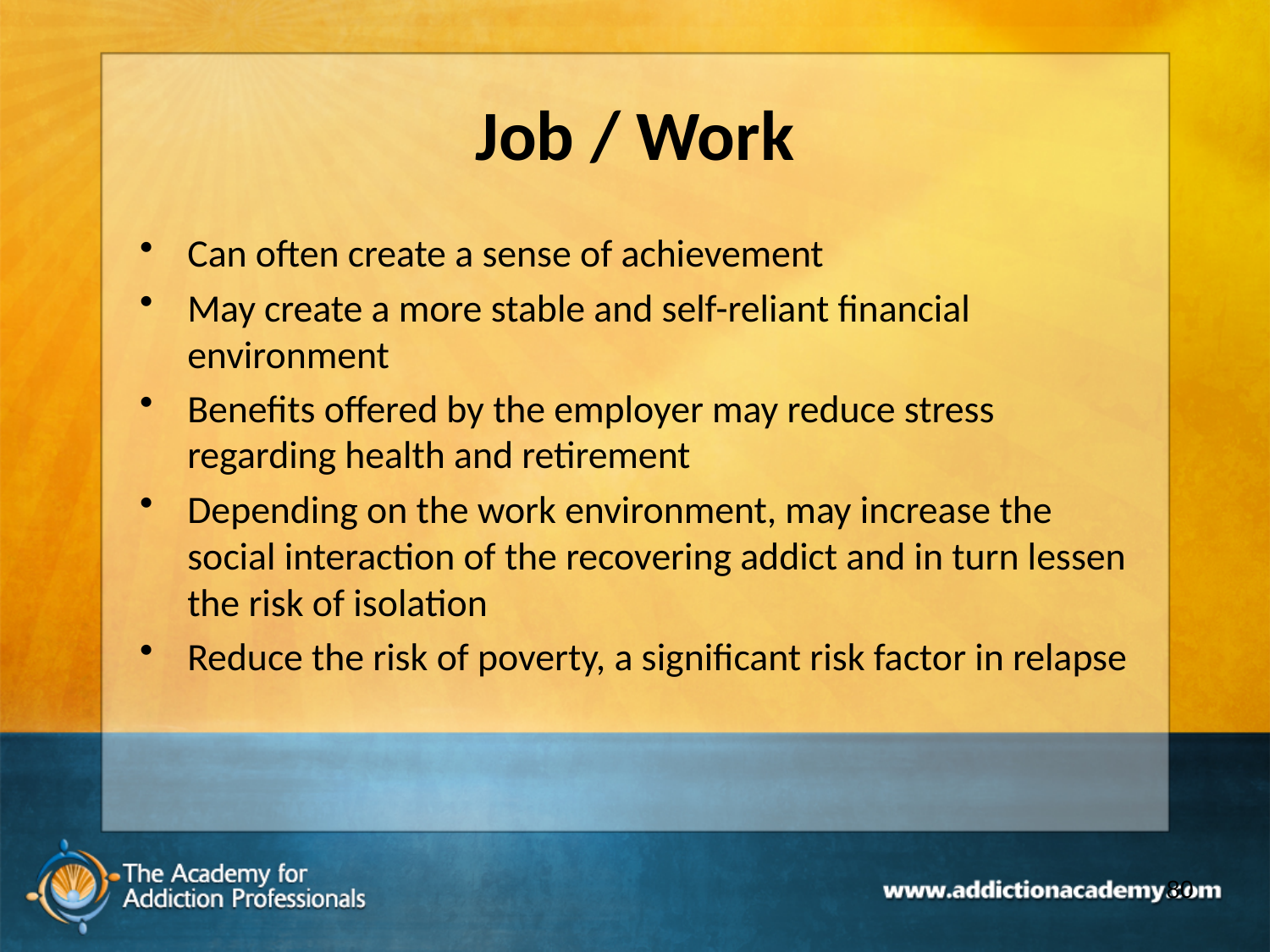

# Job / Work
Can often create a sense of achievement
May create a more stable and self-reliant financial environment
Benefits offered by the employer may reduce stress regarding health and retirement
Depending on the work environment, may increase the social interaction of the recovering addict and in turn lessen the risk of isolation
Reduce the risk of poverty, a significant risk factor in relapse

80